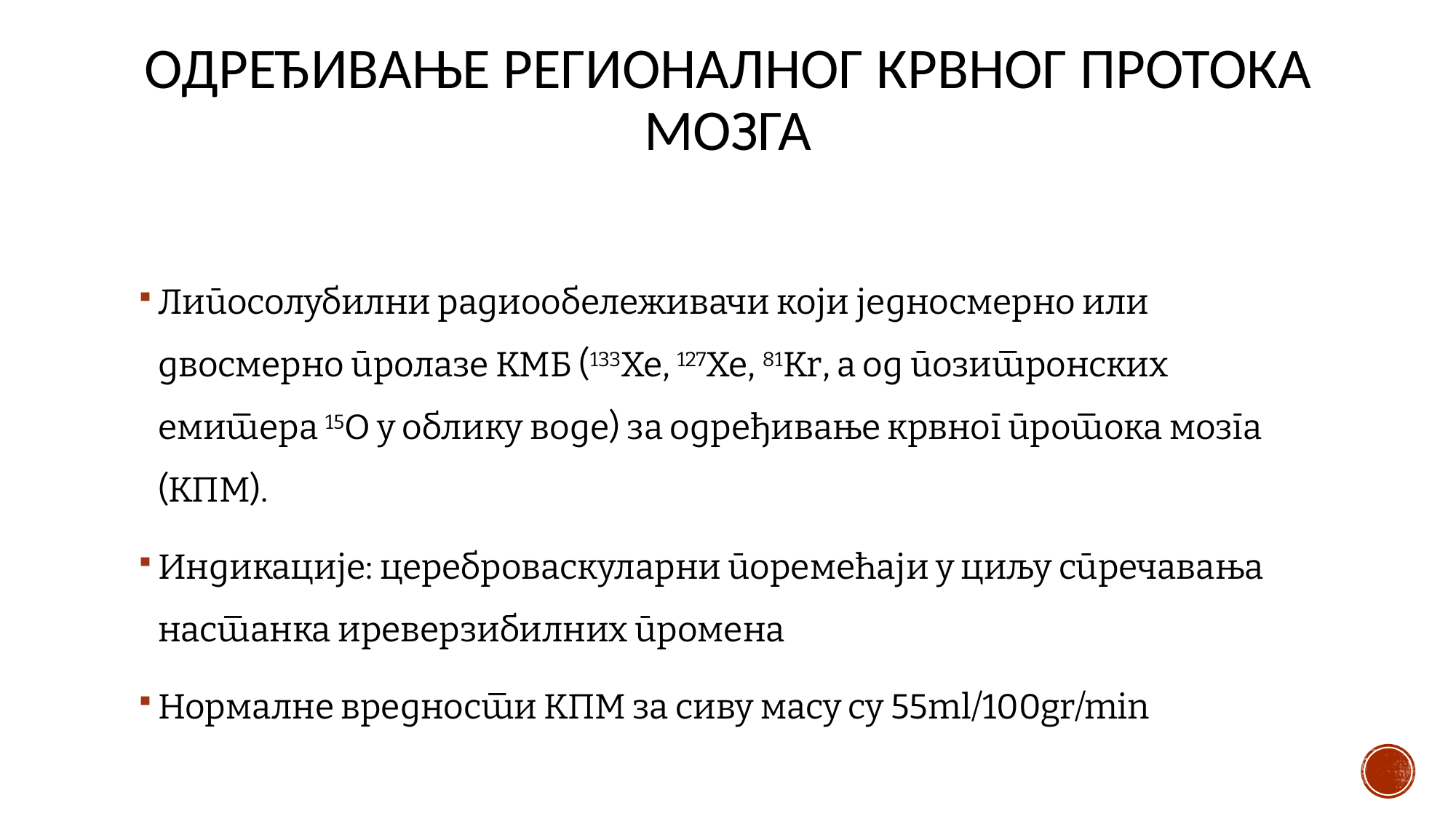

# ОДРЕЂИВАЊЕ РЕГИОНАЛНОГ КРВНОГ ПРОТОКА МОЗГА
Липосолубилни радиообележивачи који једносмерно или двосмерно пролазе КМБ (133Xe, 127Xe, 81Kr, а од позитронских емитера 15O у облику воде) за одређивање крвног протока мозга (КПМ).
Индикације: цереброваскуларни поремећаји у циљу спречавања настанка иреверзибилних промена
Нормалне вредности КПМ за сиву масу су 55ml/100gr/min